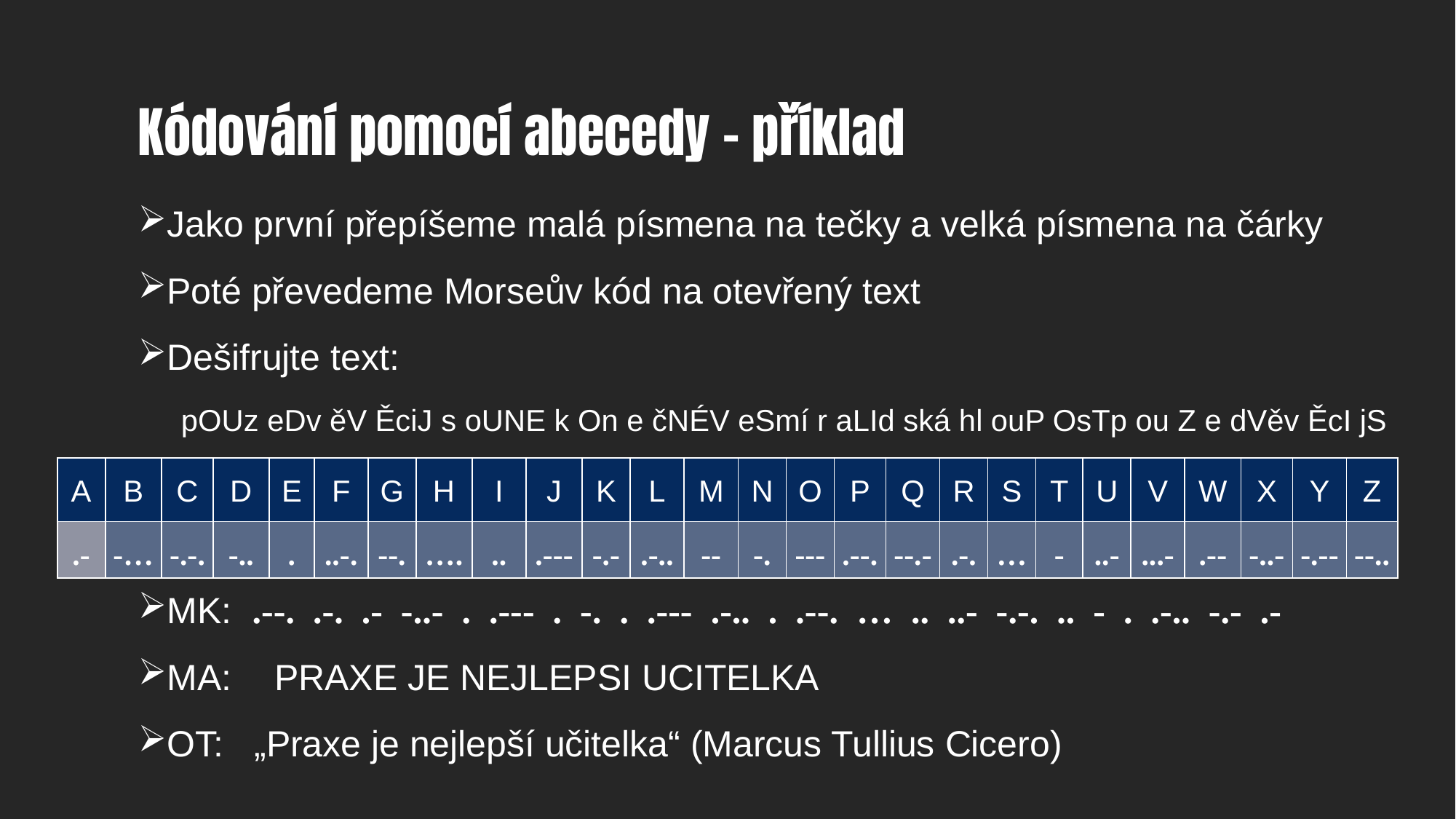

# Kódování pomocí abecedy - příklad
Jako první přepíšeme malá písmena na tečky a velká písmena na čárky
Poté převedeme Morseův kód na otevřený text
Dešifrujte text:
pOUz eDv ěV ĚciJ s oUNE k On e čNÉV eSmí r aLId ská hl ouP OsTp ou Z e dVěv ĚcI jS

MK:  .--.  .-.  .-  -..-  .  .---  .  -.  .  .---  .-..  .  .--.  …  ..  ..-  -.-.  ..  -  .  .-..  -.-  .-
MA:	PRAXE JE NEJLEPSI UCITELKA
OT:   „Praxe je nejlepší učitelka“ (Marcus Tullius Cicero)

| A | B | C | D | E | F | G | H | I | J | K | L | M | N | O | P | Q | R | S | T | U | V | W | X | Y | Z |
| --- | --- | --- | --- | --- | --- | --- | --- | --- | --- | --- | --- | --- | --- | --- | --- | --- | --- | --- | --- | --- | --- | --- | --- | --- | --- |
| .- | -… | -.-. | -.. | . | ..-. | --. | …. | .. | .--- | -.- | .-.. | -- | -. | --- | .--. | --.- | .-. | … | - | ..- | ...- | .-- | -..- | -.-- | --.. |